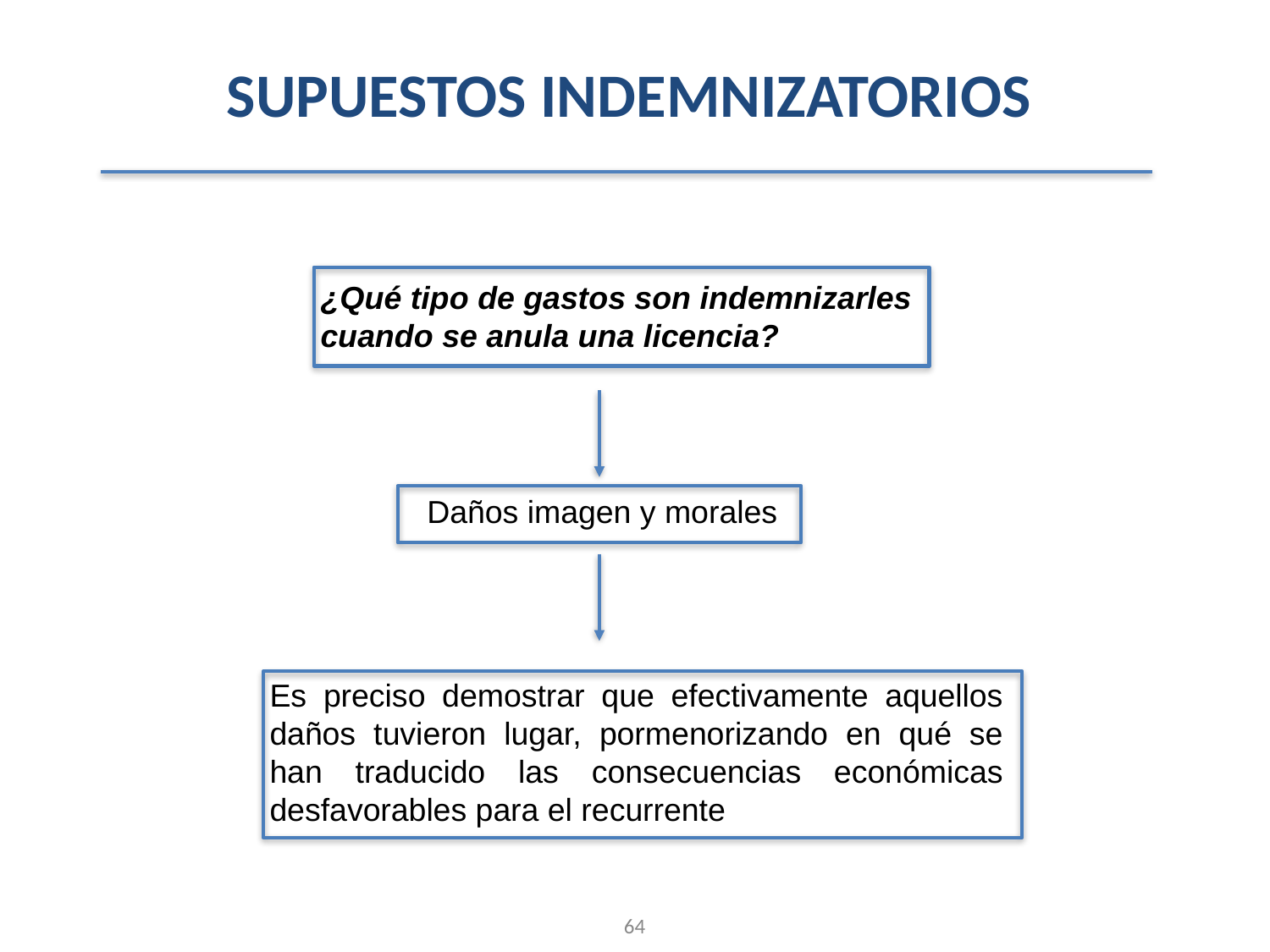

SUPUESTOS INDEMNIZATORIOS

¿Qué tipo de gastos son indemnizarles cuando se anula una licencia?

Daños imagen y morales

Es preciso demostrar que efectivamente aquellos daños tuvieron lugar, pormenorizando en qué se han traducido las consecuencias económicas desfavorables para el recurrente

64